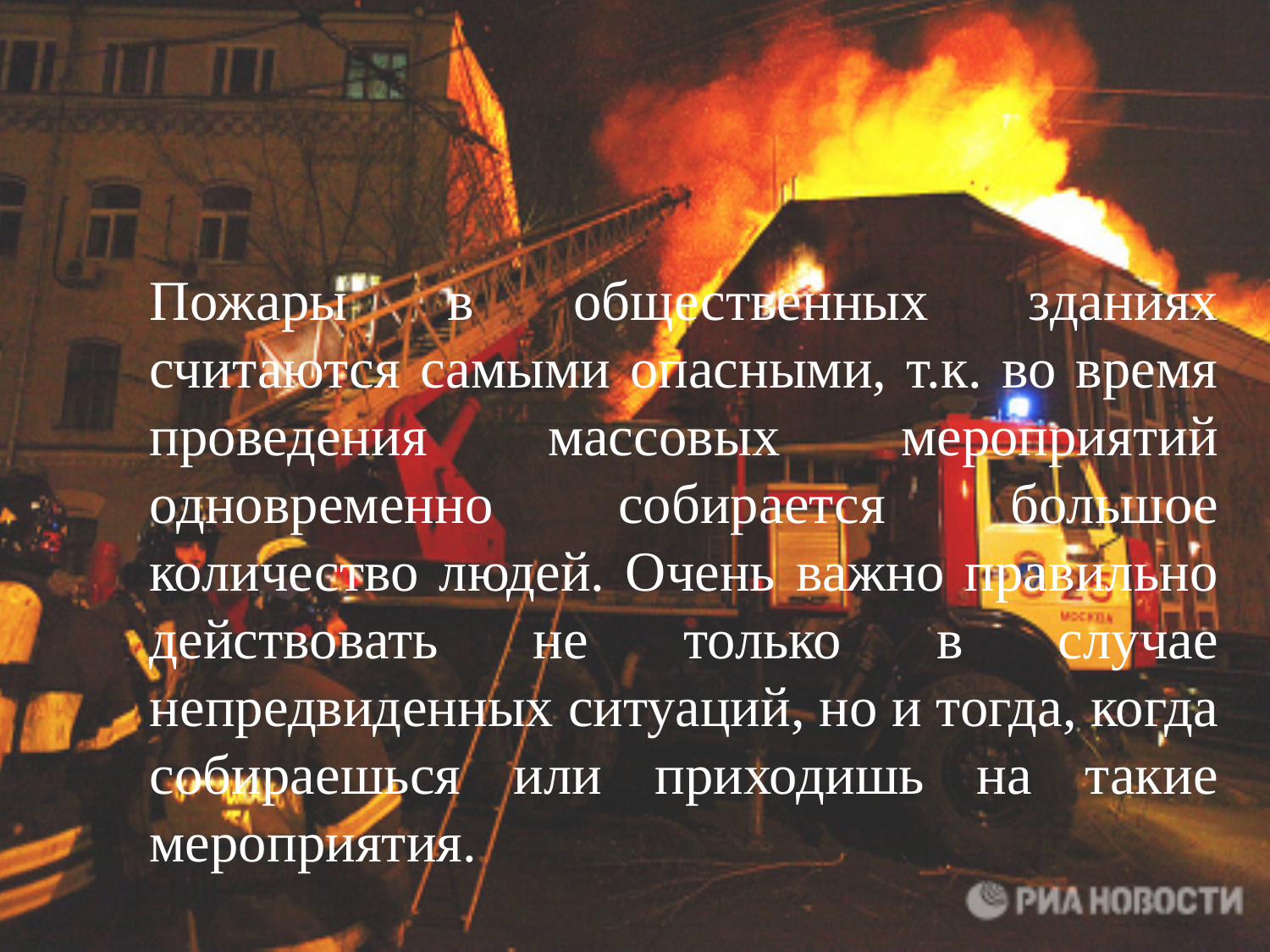

Пожары в общественных зданиях считаются самыми опасными, т.к. во время проведения массовых мероприятий одновременно собирается большое количество людей. Очень важно правильно действовать не только в случае непредвиденных ситуаций, но и тогда, когда собираешься или приходишь на такие мероприятия.